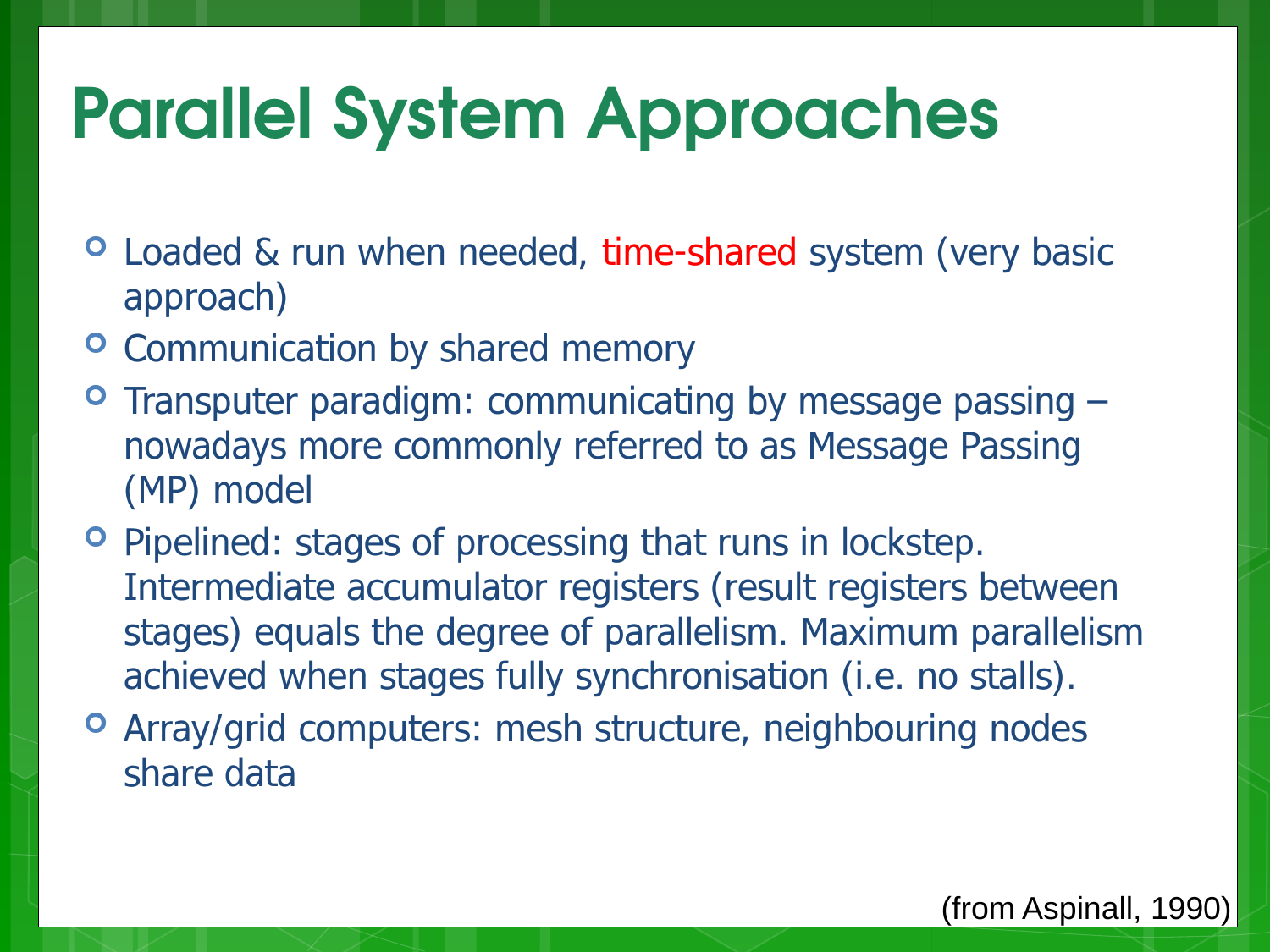

# Parallel System Approaches
Loaded & run when needed, time-shared system (very basic approach)
Communication by shared memory
Transputer paradigm: communicating by message passing – nowadays more commonly referred to as Message Passing (MP) model
Pipelined: stages of processing that runs in lockstep. Intermediate accumulator registers (result registers between stages) equals the degree of parallelism. Maximum parallelism achieved when stages fully synchronisation (i.e. no stalls).
Array/grid computers: mesh structure, neighbouring nodes share data
(from Aspinall, 1990)